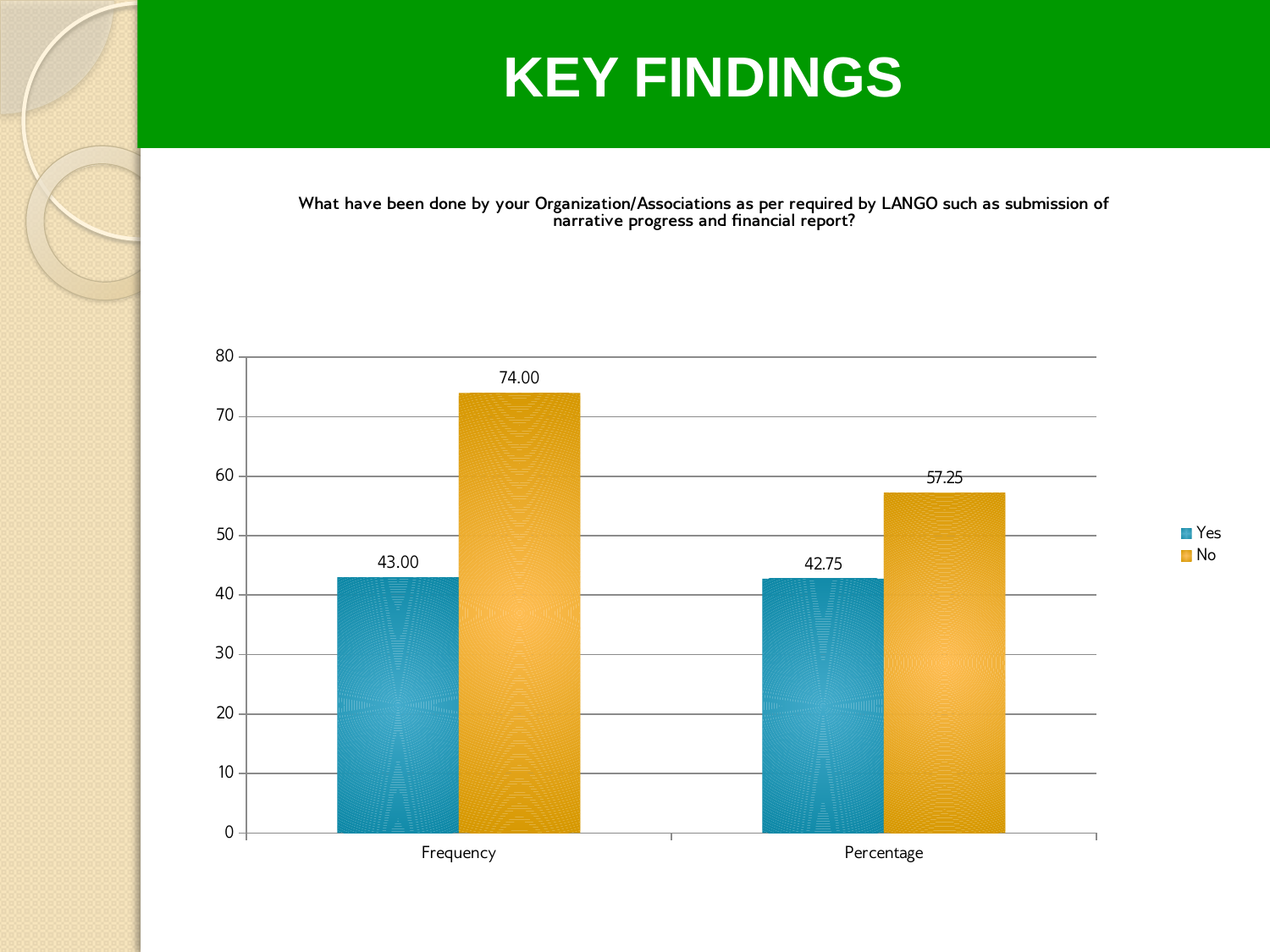

KEY FINDINGS

### Chart: What have been done by your Organization/Associations as per required by LANGO such as submission of narrative progress and financial report?

| Category | Yes | No |
|---|---|---|
| Frequency | 43.0 | 74.0 |
| Percentage | 42.75 | 57.25 |